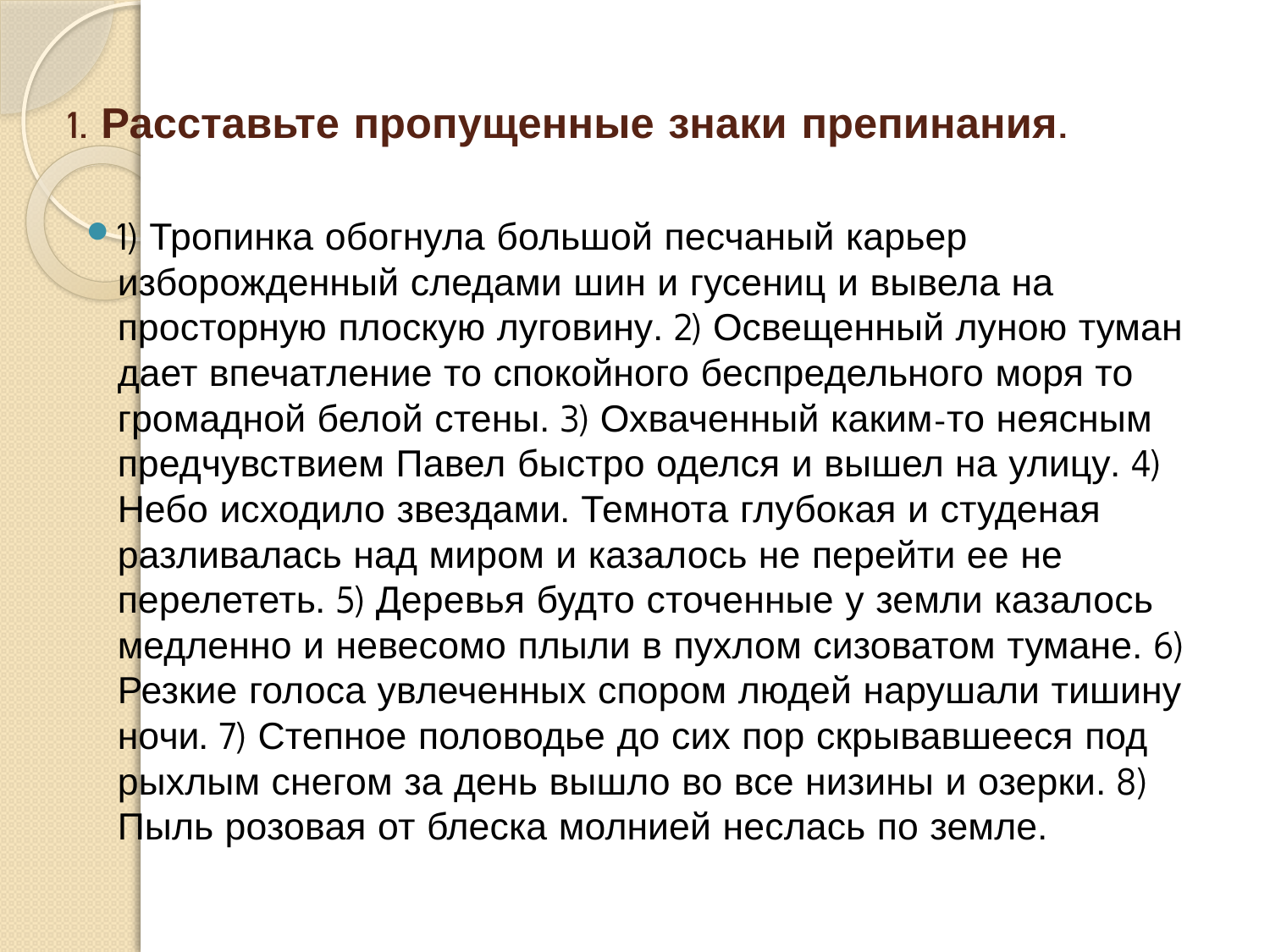

# 1. Расставьте пропущенные знаки препинания.
1) Тропинка обогнула большой песчаный карьер изборожденный следами шин и гусениц и вывела на просторную плоскую луговину. 2) Освещенный луною туман дает впечатление то спокойного беспредельного моря то громадной белой стены. 3) Охваченный каким-то неясным предчувствием Павел быстро оделся и вышел на улицу. 4) Небо исходило звездами. Темнота глубокая и студеная разливалась над миром и казалось не перейти ее не перелететь. 5) Деревья будто сточенные у земли казалось медленно и невесомо плыли в пухлом сизоватом тумане. 6) Резкие голоса увлеченных спором людей нарушали тишину ночи. 7) Степное половодье до сих пор скрывавшееся под рыхлым снегом за день вышло во все низины и озерки. 8) Пыль розовая от блеска молнией неслась по земле.